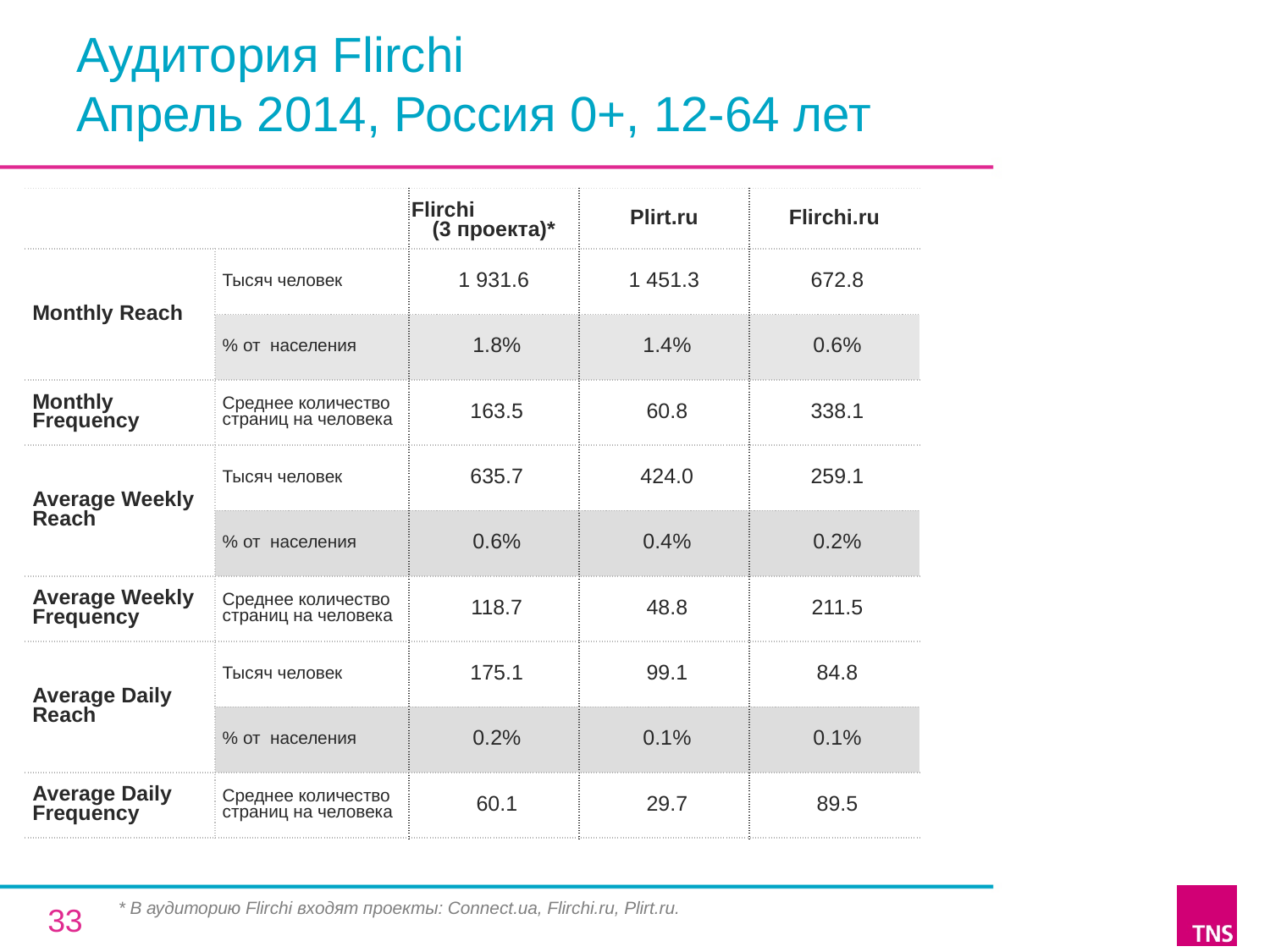

# Аудитория Flirchi Апрель 2014, Россия 0+, 12-64 лет
|  |  | Flirchi (3 проекта)\* | Plirt.ru | Flirchi.ru |
| --- | --- | --- | --- | --- |
| Monthly Reach | Тысяч человек | 1 931.6 | 1 451.3 | 672.8 |
|  | % от населения | 1.8% | 1.4% | 0.6% |
| Monthly Frequency | Среднее количество страниц на человека | 163.5 | 60.8 | 338.1 |
| Average Weekly Reach | Тысяч человек | 635.7 | 424.0 | 259.1 |
|  | % от населения | 0.6% | 0.4% | 0.2% |
| Average Weekly Frequency | Среднее количество страниц на человека | 118.7 | 48.8 | 211.5 |
| Average Daily Reach | Тысяч человек | 175.1 | 99.1 | 84.8 |
|  | % от населения | 0.2% | 0.1% | 0.1% |
| Average Daily Frequency | Среднее количество страниц на человека | 60.1 | 29.7 | 89.5 |
* В аудиторию Flirchi входят проекты: Connect.ua, Flirchi.ru, Plirt.ru.
33